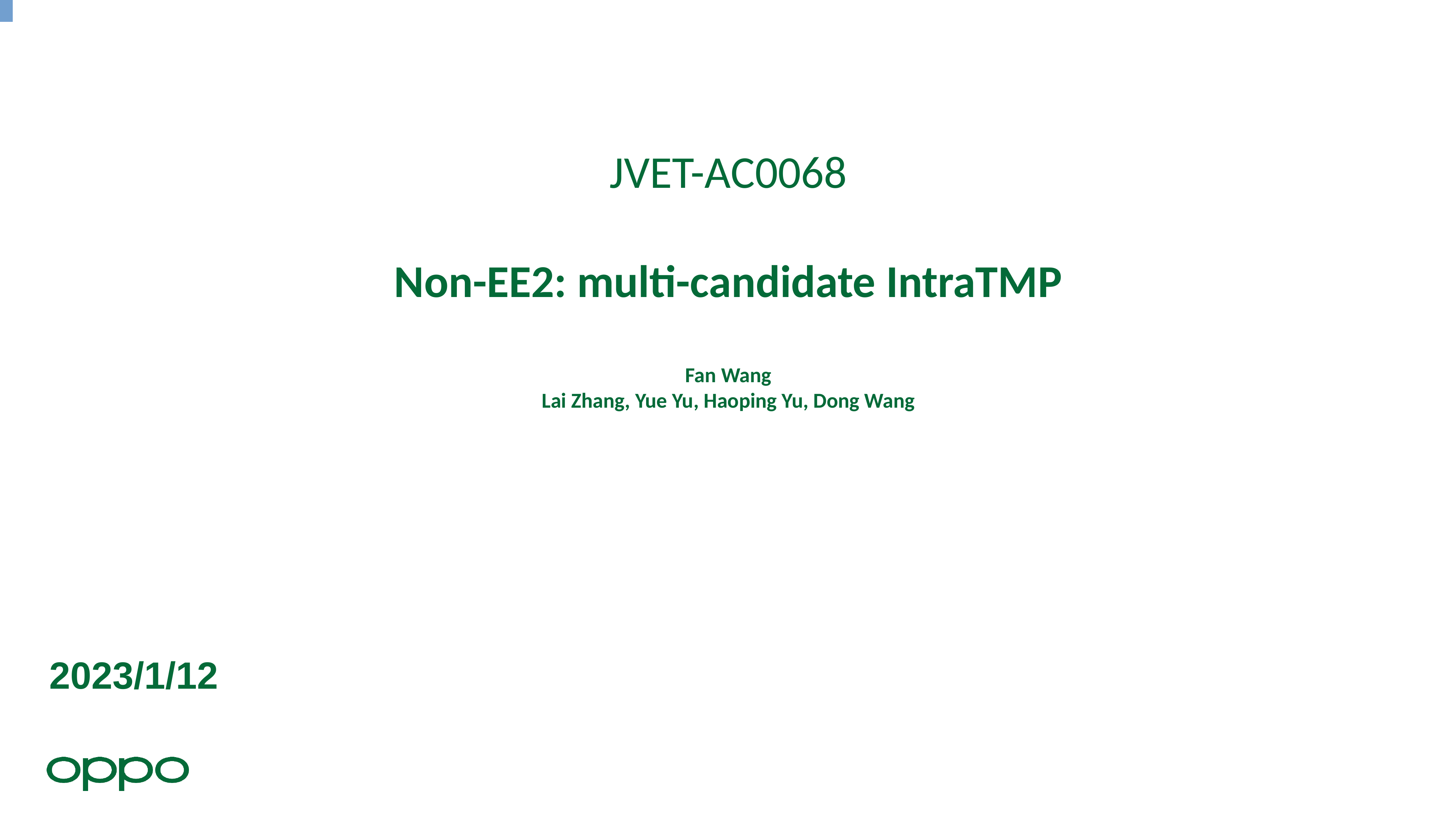

# JVET-AC0068 Non-EE2: multi-candidate IntraTMP Fan Wang Lai Zhang, Yue Yu, Haoping Yu, Dong Wang